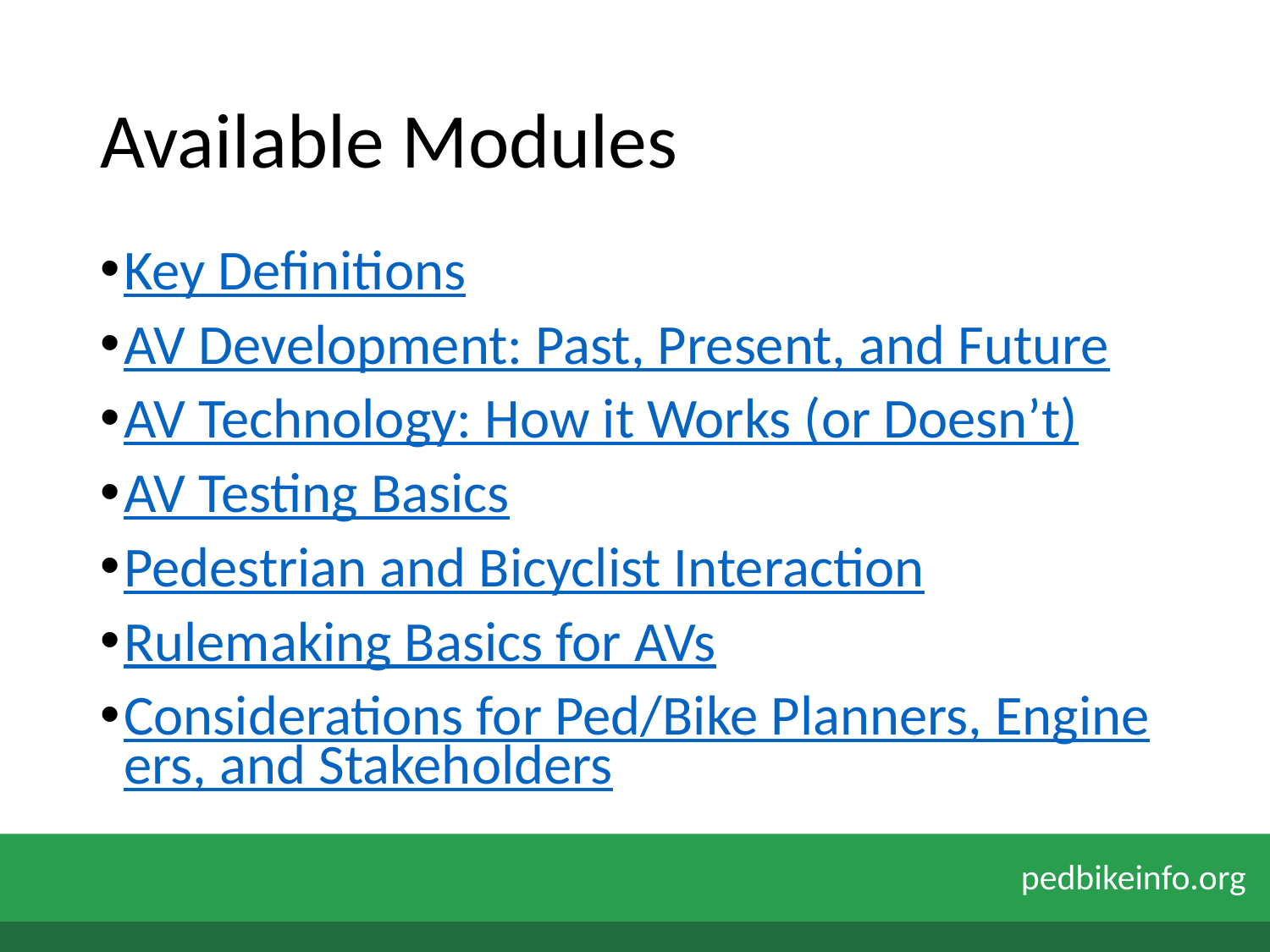

# Available Modules
Key Definitions
AV Development: Past, Present, and Future
AV Technology: How it Works (or Doesn’t)
AV Testing Basics
Pedestrian and Bicyclist Interaction
Rulemaking Basics for AVs
Considerations for Ped/Bike Planners, Engineers, and Stakeholders